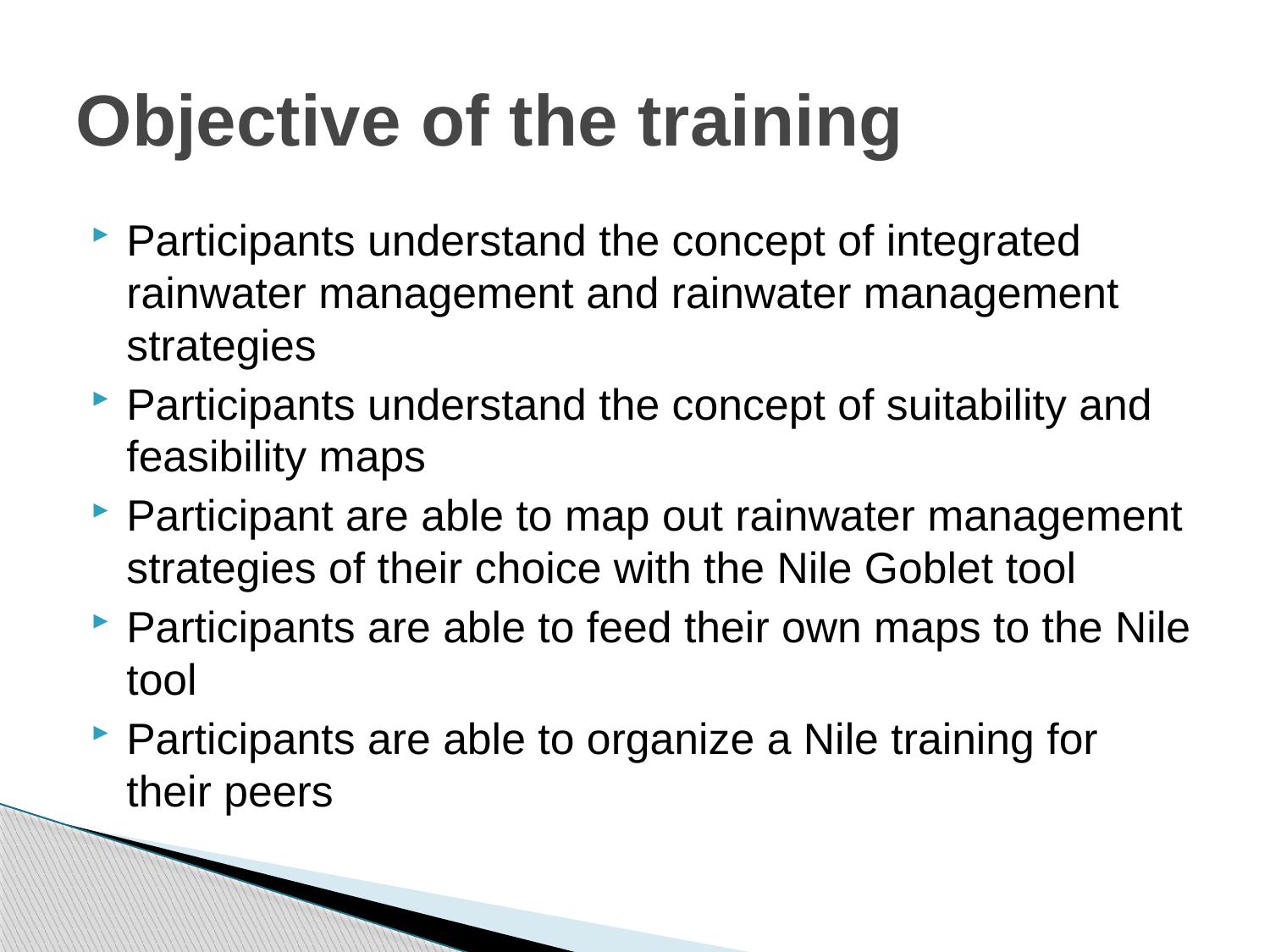

# Objective of the training
Participants understand the concept of integrated rainwater management and rainwater management strategies
Participants understand the concept of suitability and feasibility maps
Participant are able to map out rainwater management strategies of their choice with the Nile Goblet tool
Participants are able to feed their own maps to the Nile tool
Participants are able to organize a Nile training for their peers